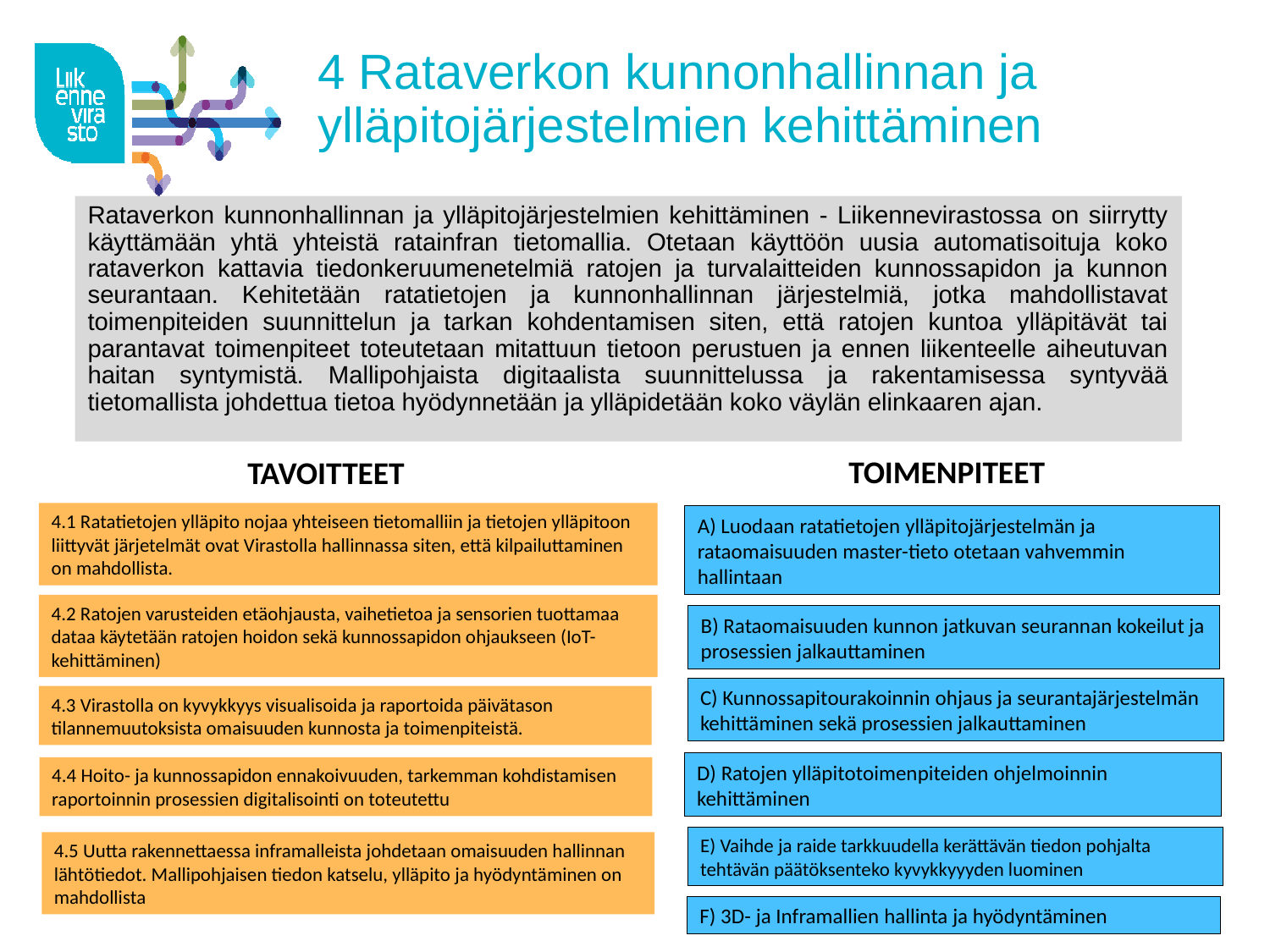

# 4 Rataverkon kunnonhallinnan ja ylläpitojärjestelmien kehittäminen
Rataverkon kunnonhallinnan ja ylläpitojärjestelmien kehittäminen - Liikennevirastossa on siirrytty käyttämään yhtä yhteistä ratainfran tietomallia. Otetaan käyttöön uusia automatisoituja koko rataverkon kattavia tiedonkeruumenetelmiä ratojen ja turvalaitteiden kunnossapidon ja kunnon seurantaan. Kehitetään ratatietojen ja kunnonhallinnan järjestelmiä, jotka mahdollistavat toimenpiteiden suunnittelun ja tarkan kohdentamisen siten, että ratojen kuntoa ylläpitävät tai parantavat toimenpiteet toteutetaan mitattuun tietoon perustuen ja ennen liikenteelle aiheutuvan haitan syntymistä. Mallipohjaista digitaalista suunnittelussa ja rakentamisessa syntyvää tietomallista johdettua tietoa hyödynnetään ja ylläpidetään koko väylän elinkaaren ajan.
TOIMENPITEET
TAVOITTEET
4.1 Ratatietojen ylläpito nojaa yhteiseen tietomalliin ja tietojen ylläpitoon liittyvät järjetelmät ovat Virastolla hallinnassa siten, että kilpailuttaminen on mahdollista.
A) Luodaan ratatietojen ylläpitojärjestelmän ja rataomaisuuden master-tieto otetaan vahvemmin hallintaan
4.2 Ratojen varusteiden etäohjausta, vaihetietoa ja sensorien tuottamaa dataa käytetään ratojen hoidon sekä kunnossapidon ohjaukseen (IoT-kehittäminen)
B) Rataomaisuuden kunnon jatkuvan seurannan kokeilut ja prosessien jalkauttaminen
C) Kunnossapitourakoinnin ohjaus ja seurantajärjestelmän kehittäminen sekä prosessien jalkauttaminen
4.3 Virastolla on kyvykkyys visualisoida ja raportoida päivätason tilannemuutoksista omaisuuden kunnosta ja toimenpiteistä.
D) Ratojen ylläpitotoimenpiteiden ohjelmoinnin kehittäminen
4.4 Hoito- ja kunnossapidon ennakoivuuden, tarkemman kohdistamisen raportoinnin prosessien digitalisointi on toteutettu
E) Vaihde ja raide tarkkuudella kerättävän tiedon pohjalta tehtävän päätöksenteko kyvykkyyyden luominen
4.5 Uutta rakennettaessa inframalleista johdetaan omaisuuden hallinnan lähtötiedot. Mallipohjaisen tiedon katselu, ylläpito ja hyödyntäminen on mahdollista
8.10.2015
F) 3D- ja Inframallien hallinta ja hyödyntäminen